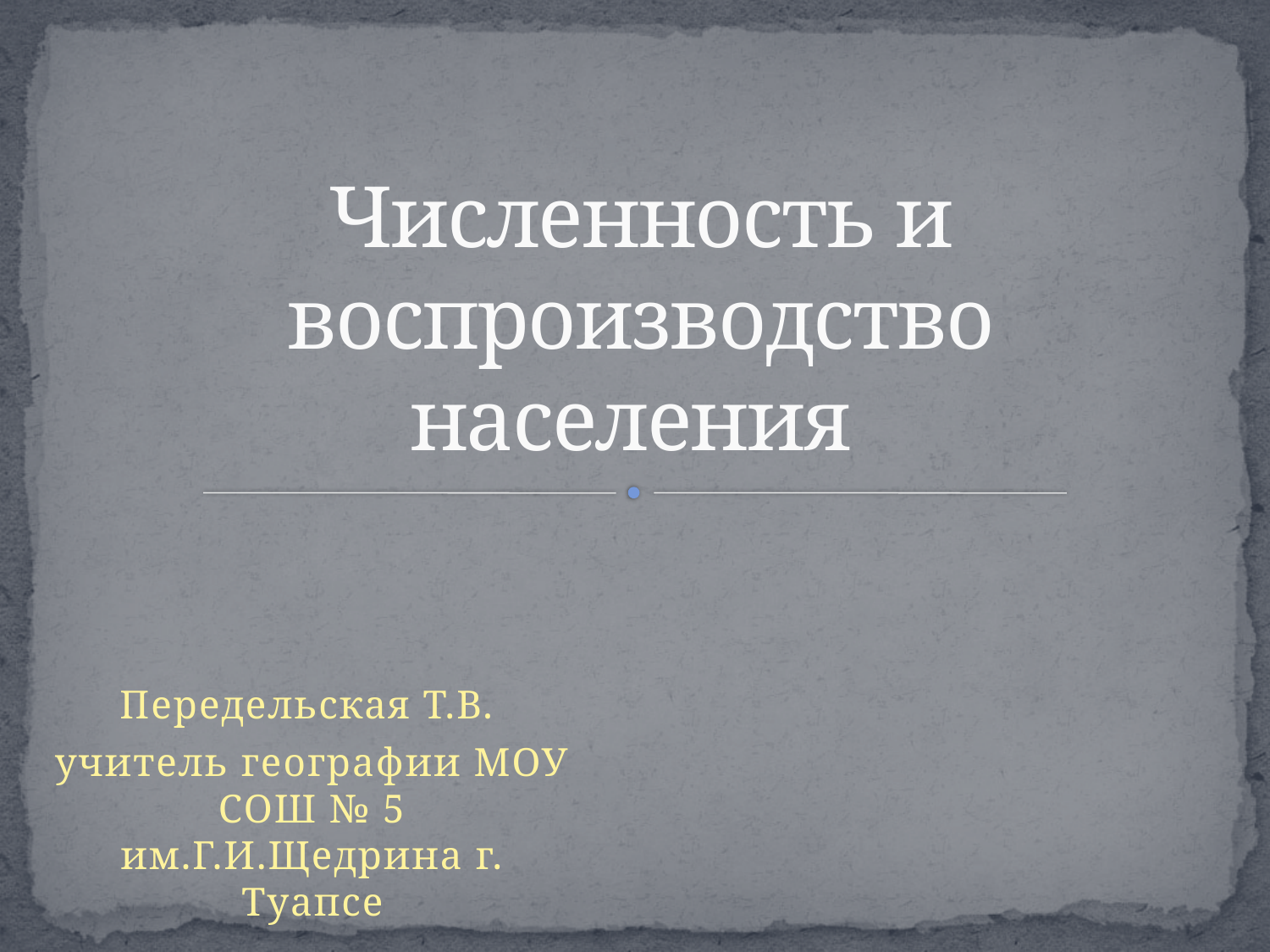

# Численность и воспроизводство населения
Передельская Т.В.
учитель географии МОУ СОШ № 5 им.Г.И.Щедрина г. Туапсе